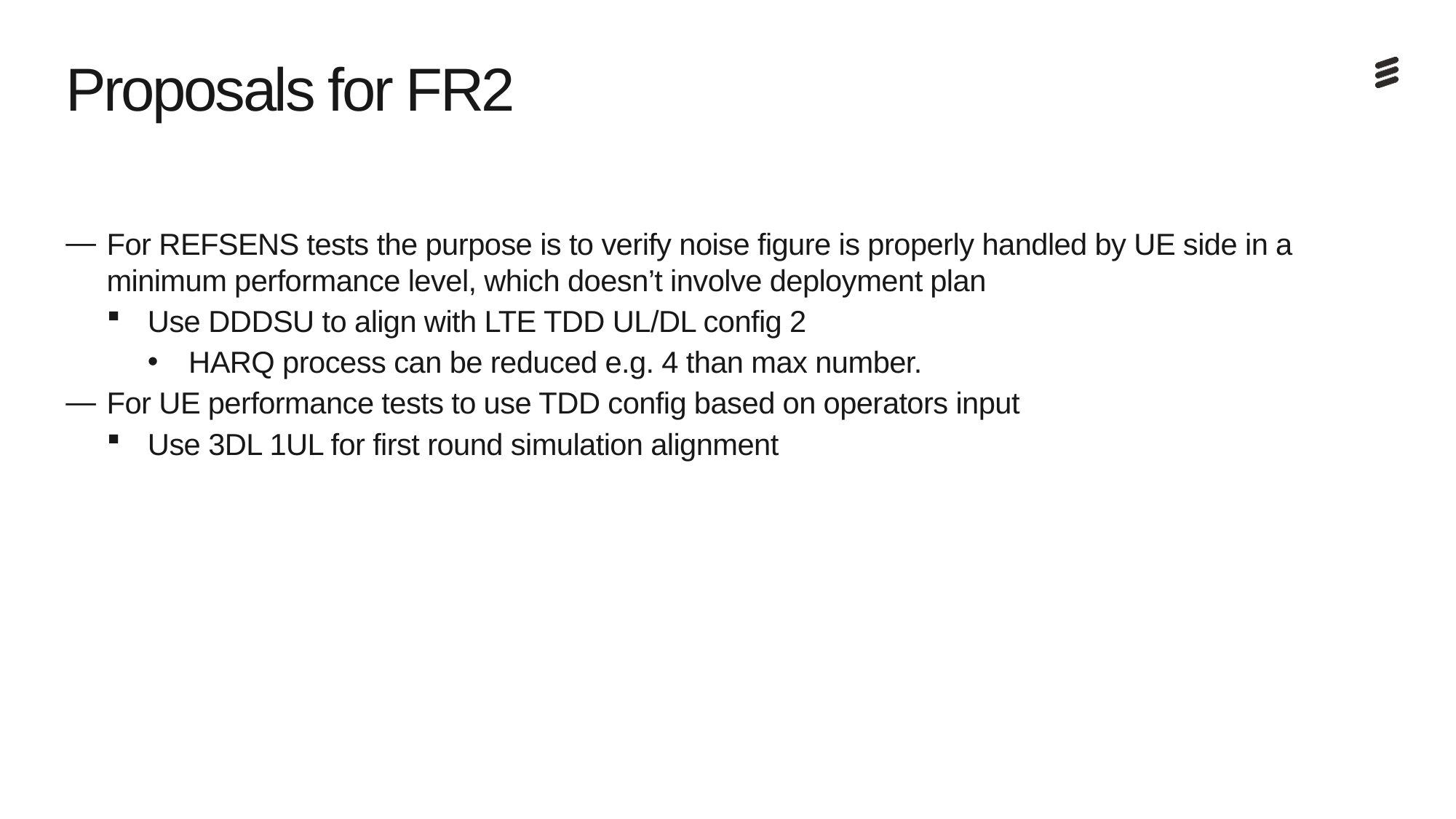

# Proposals for FR2
For REFSENS tests the purpose is to verify noise figure is properly handled by UE side in a minimum performance level, which doesn’t involve deployment plan
Use DDDSU to align with LTE TDD UL/DL config 2
HARQ process can be reduced e.g. 4 than max number.
For UE performance tests to use TDD config based on operators input
Use 3DL 1UL for first round simulation alignment